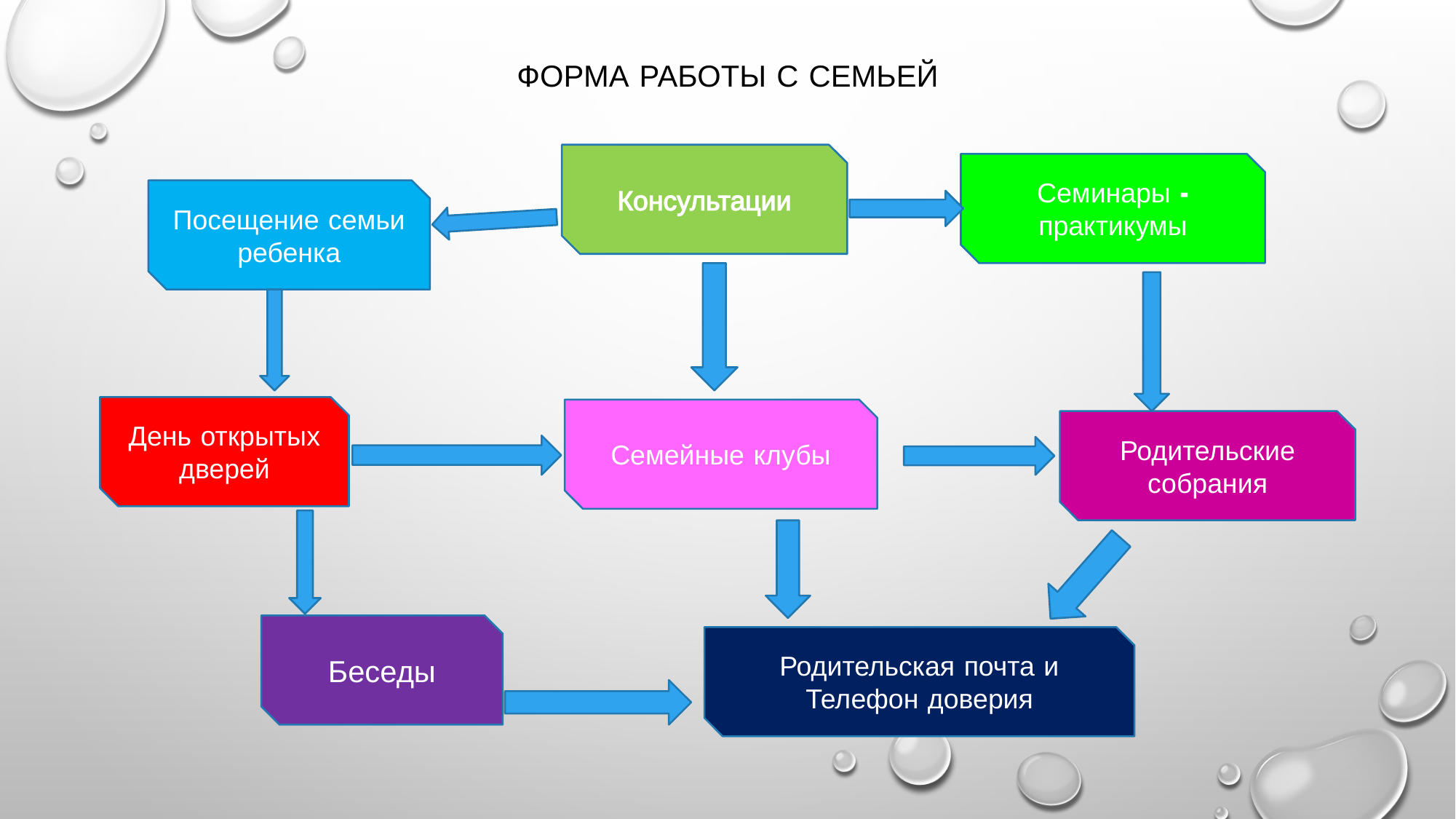

# Форма работы с семьей
Консультации
Семинары - практикумы

Посещение семьи ребенка

День открытых дверей
Семейные клубы
Родительские собрания

Беседы
Родительская почта и Телефон доверия